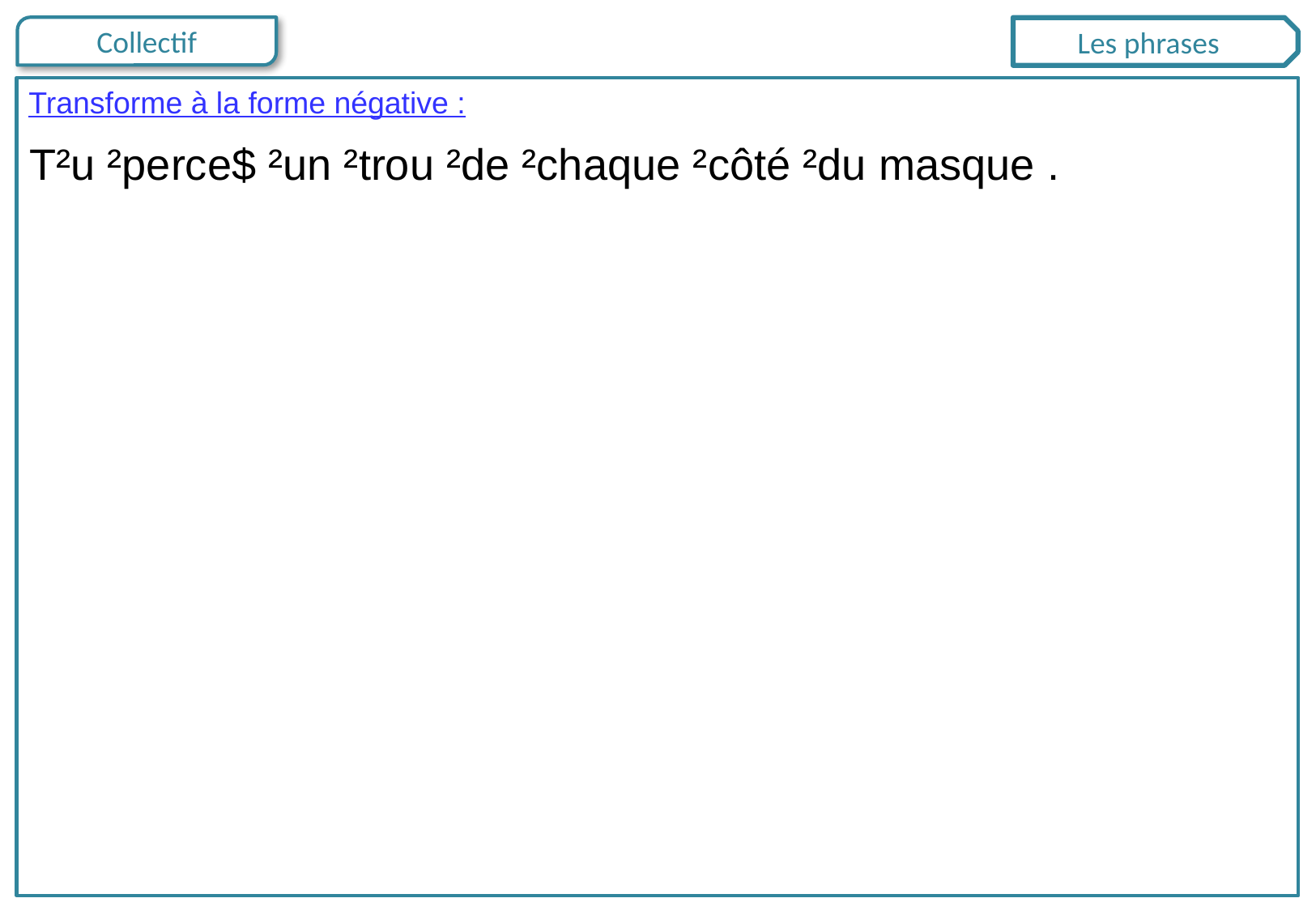

Les phrases
Transforme à la forme négative :
T²u ²perce$ ²un ²trou ²de ²chaque ²côté ²du masque .